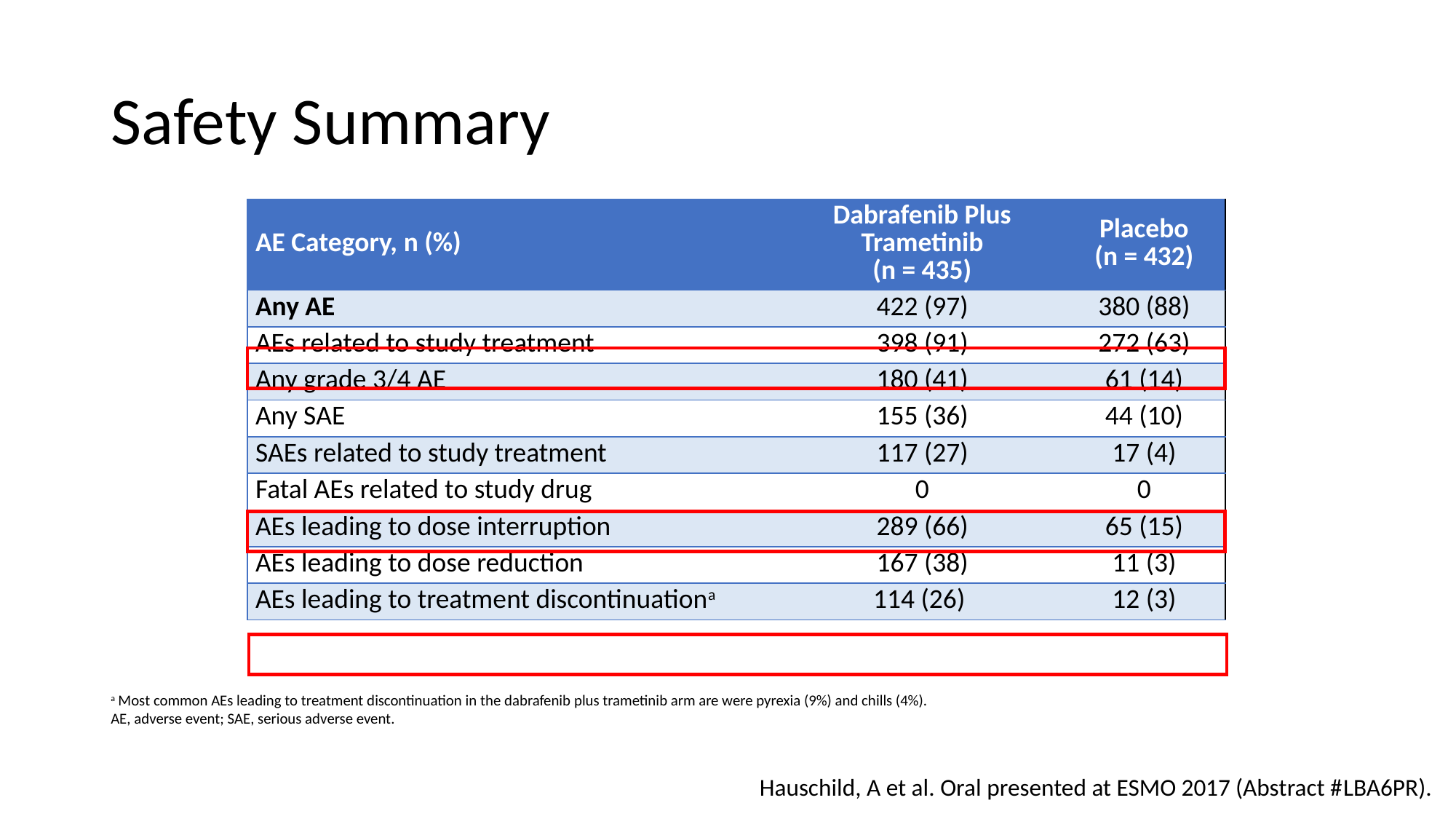

# Safety Summary
| AE Category, n (%) | Dabrafenib Plus Trametinib (n = 435) | Placebo (n = 432) |
| --- | --- | --- |
| Any AE | 422 (97) | 380 (88) |
| AEs related to study treatment | 398 (91) | 272 (63) |
| Any grade 3/4 AE | 180 (41) | 61 (14) |
| Any SAE | 155 (36) | 44 (10) |
| SAEs related to study treatment | 117 (27) | 17 (4) |
| Fatal AEs related to study drug | 0 | 0 |
| AEs leading to dose interruption | 289 (66) | 65 (15) |
| AEs leading to dose reduction | 167 (38) | 11 (3) |
| AEs leading to treatment discontinuationa | 114 (26) | 12 (3) |

a Most common AEs leading to treatment discontinuation in the dabrafenib plus trametinib arm are were pyrexia (9%) and chills (4%).
AE, adverse event; SAE, serious adverse event.
Hauschild, A et al. Oral presented at ESMO 2017 (Abstract #LBA6PR).